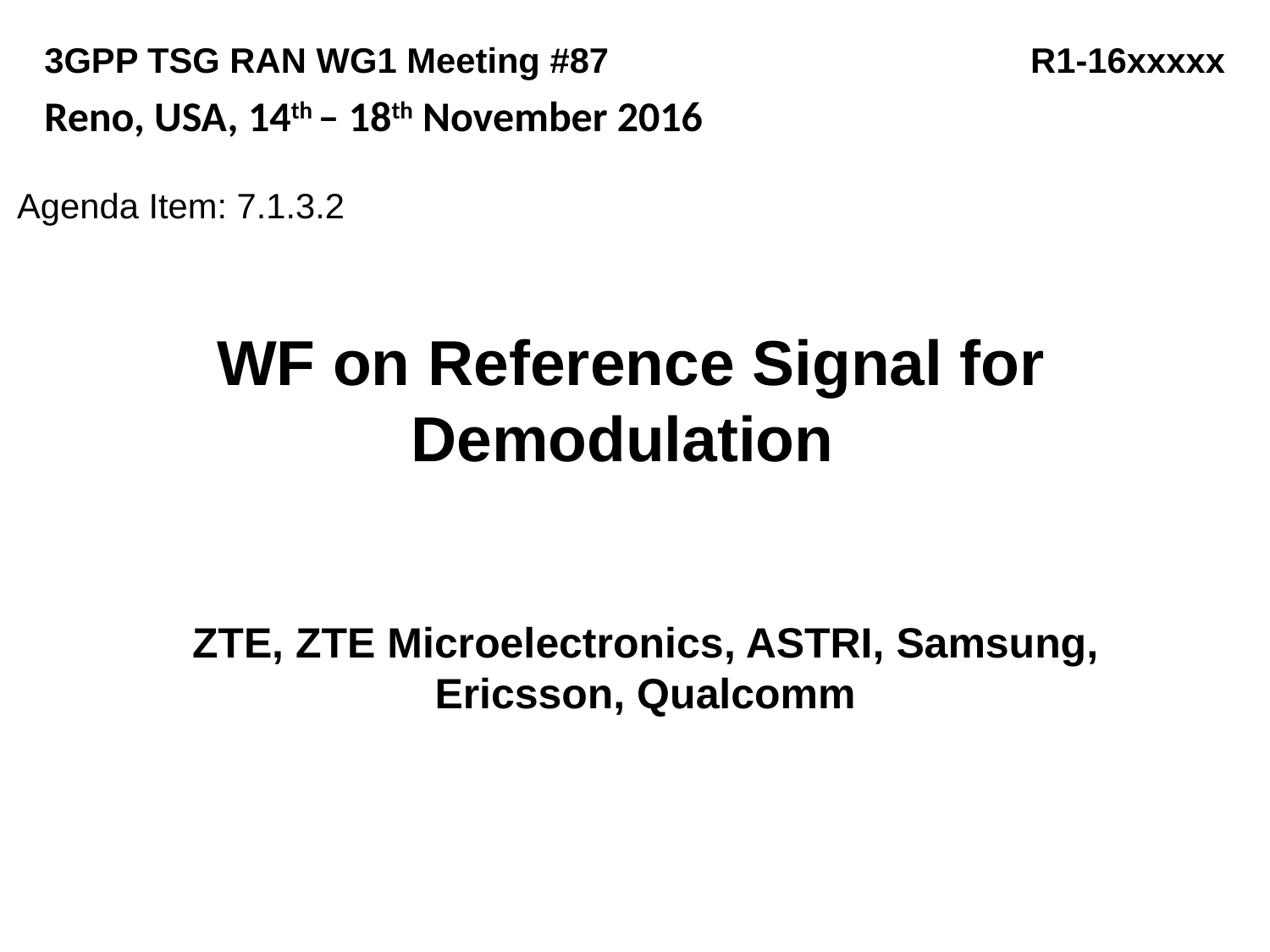

3GPP TSG RAN WG1 Meeting #87            		          R1-16xxxxx
Reno, USA, 14th – 18th November 2016

Agenda Item: 7.1.3.2
# WF on Reference Signal for Demodulation
ZTE, ZTE Microelectronics, ASTRI, Samsung, Ericsson, Qualcomm